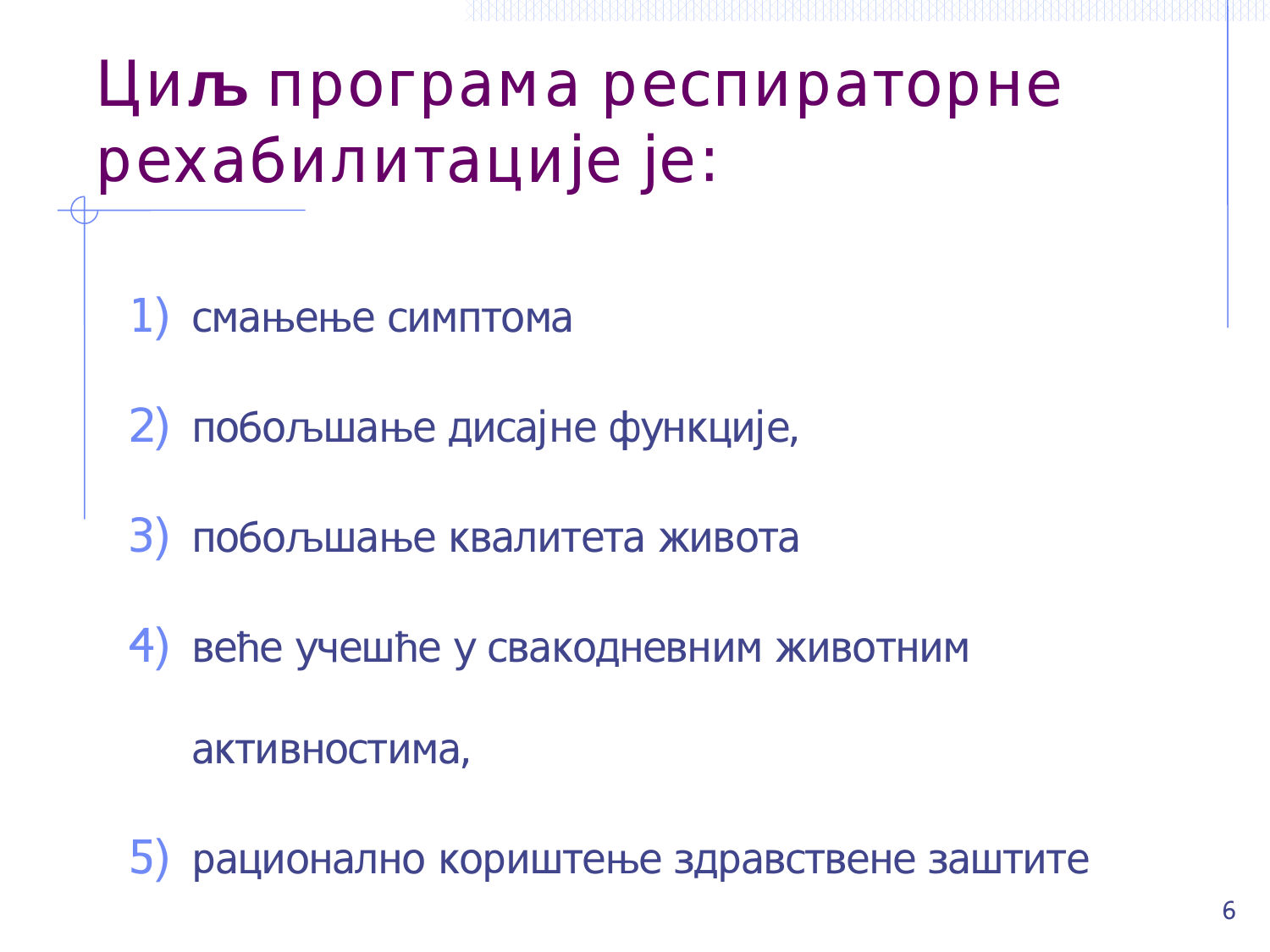

# Циљ програма респираторне рехабилитације је:
смањење симптома
побољшање дисајне функције,
побољшање квалитета живота
веће учешће у свакодневним животним активностима,
рационално кориштење здравствене заштите
6